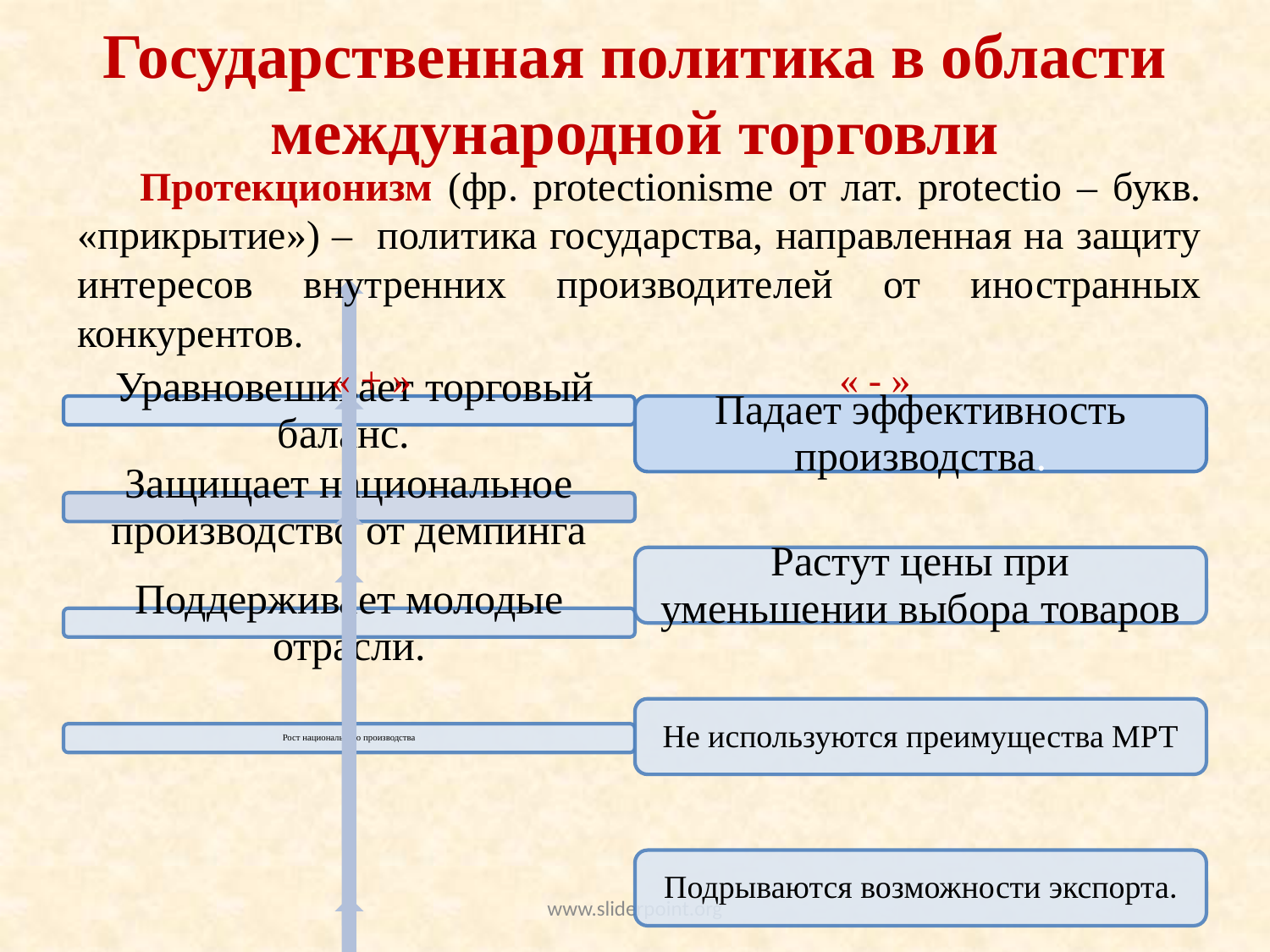

# Государственная политика в области международной торговли
Протекционизм (фр. protectionisme от лат. protectio – букв. «прикрытие») –  политика государства, направленная на защиту интересов внутренних производителей от иностранных конкурентов.
		« + »				« - »
Защищает национальное производство от демпинга
Подрываются возможности экспорта.
Рост национального производства
Не используются преимущества МРТ
www.sliderpoint.org